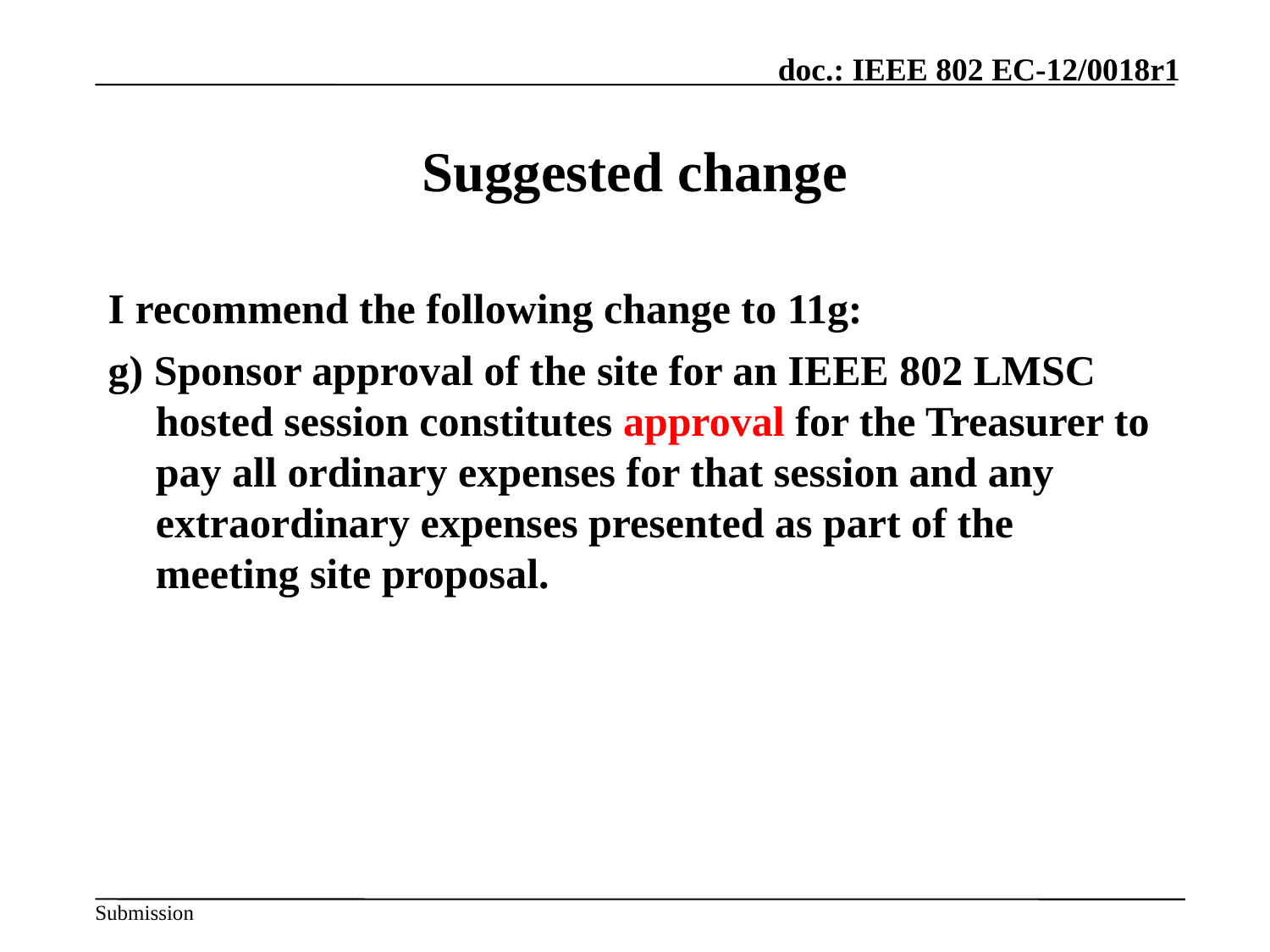

# Suggested change
I recommend the following change to 11g:
g) Sponsor approval of the site for an IEEE 802 LMSC hosted session constitutes approval for the Treasurer to pay all ordinary expenses for that session and any extraordinary expenses presented as part of the meeting site proposal.